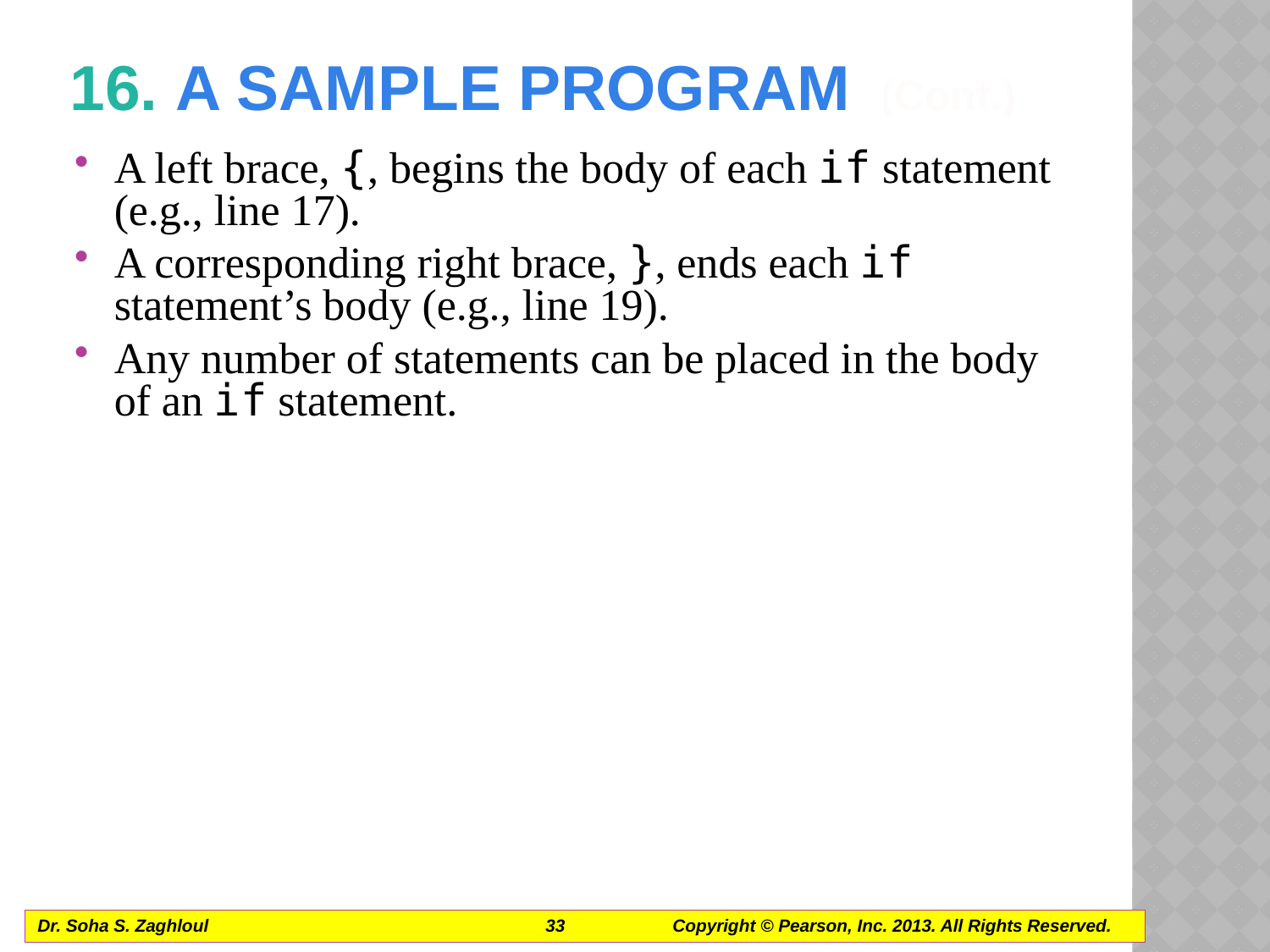

# 16. A SAMPLE PROGRAM  (Cont.)
A left brace, {, begins the body of each if statement (e.g., line 17).
A corresponding right brace, }, ends each if statement’s body (e.g., line 19).
Any number of statements can be placed in the body of an if statement.
Dr. Soha S. Zaghloul			33	Copyright © Pearson, Inc. 2013. All Rights Reserved.
©1992-2013 by Pearson Education, Inc. All Rights Reserved.